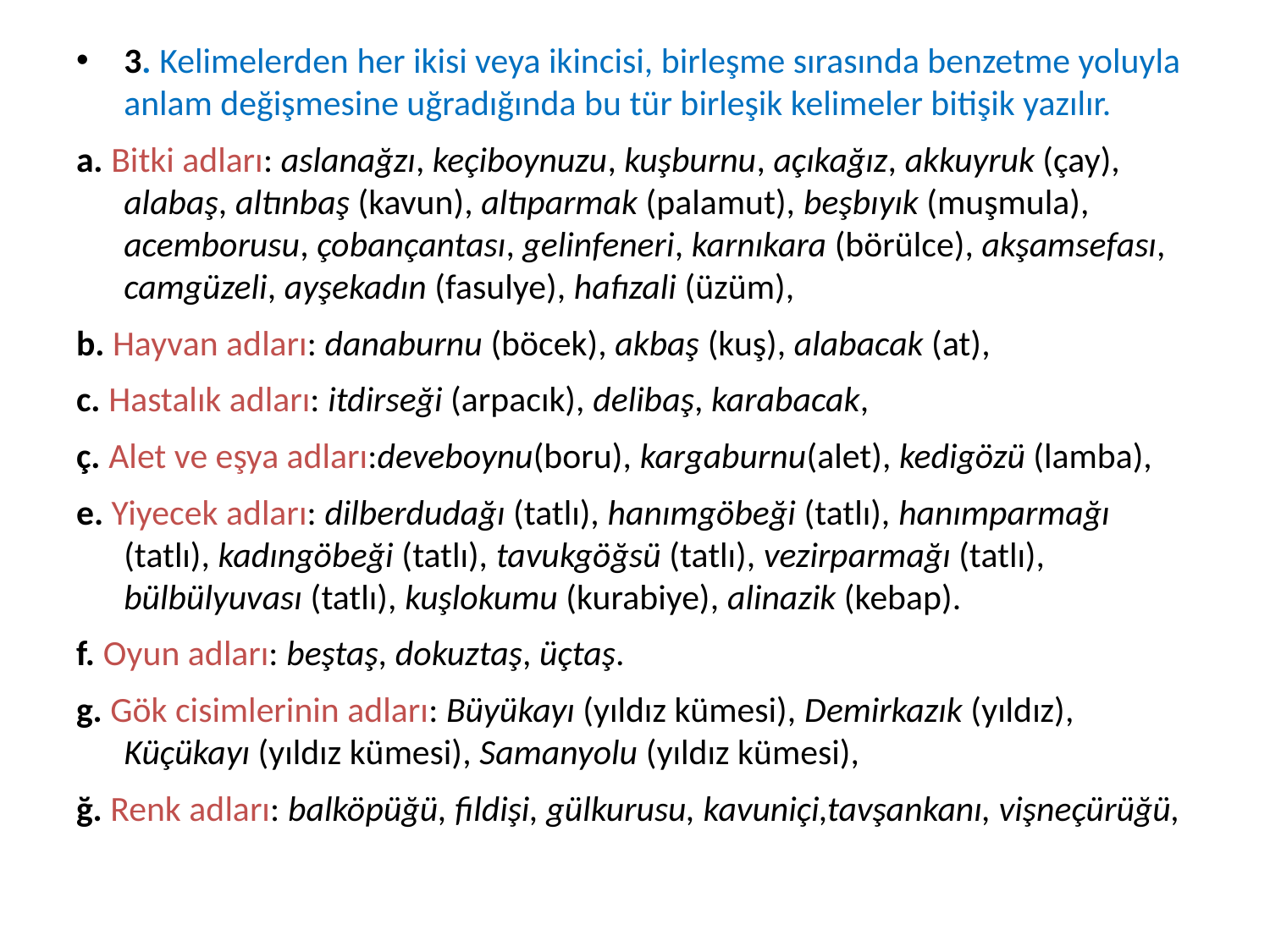

3. Kelimelerden her ikisi veya ikincisi, birleşme sırasında benzetme yoluyla anlam değişmesine uğradığında bu tür birleşik kelimeler bitişik yazılır.
a. Bitki adları: aslanağzı, keçiboynuzu, kuşburnu, açıkağız, akkuyruk (çay), alabaş, altınbaş (kavun), altıparmak (palamut), beşbıyık (muşmula), acemborusu, çobançantası, gelinfeneri, karnıkara (börülce), akşamsefası, camgüzeli, ayşekadın (fasulye), hafızali (üzüm),
b. Hayvan adları: danaburnu (böcek), akbaş (kuş), alabacak (at),
c. Hastalık adları: itdirseği (arpacık), delibaş, karabacak,
ç. Alet ve eşya adları:deveboynu(boru), kargaburnu(alet), kedigözü (lamba),
e. Yiyecek adları: dilberdudağı (tatlı), hanımgöbeği (tatlı), hanımparmağı (tatlı), kadıngöbeği (tatlı), tavukgöğsü (tatlı), vezirparmağı (tatlı), bülbülyuvası (tatlı), kuşlokumu (kurabiye), alinazik (kebap).
f. Oyun adları: beştaş, dokuztaş, üçtaş.
g. Gök cisimlerinin adları: Büyükayı (yıldız kümesi), Demirkazık (yıldız), Küçükayı (yıldız kümesi), Samanyolu (yıldız kümesi),
ğ. Renk adları: balköpüğü, fildişi, gülkurusu, kavuniçi,tavşankanı, vişneçürüğü,